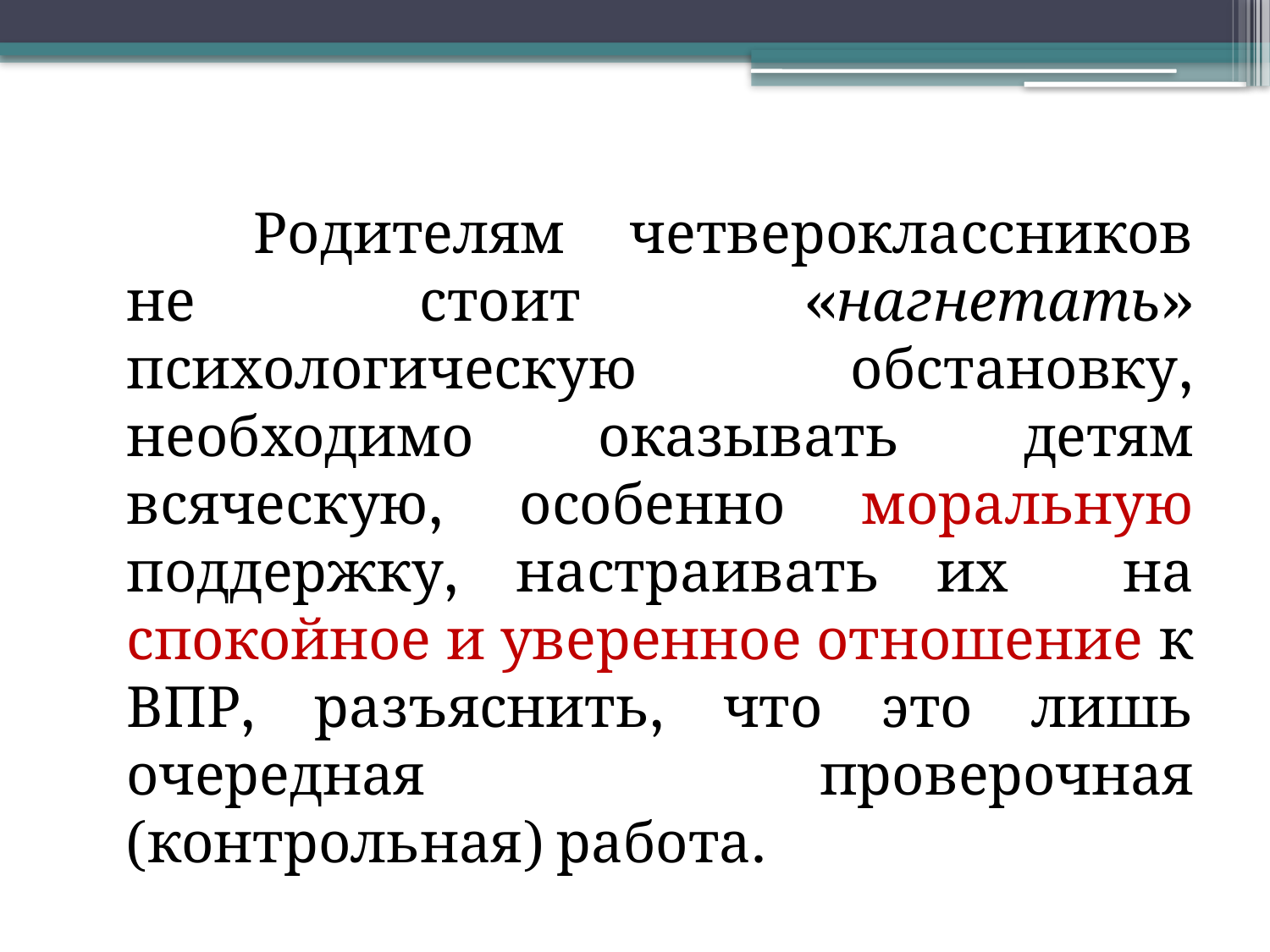

Родителям четвероклассников не стоит «нагнетать» психологическую обстановку, необходимо оказывать детям всяческую, особенно моральную поддержку, настраивать их  на спокойное и уверенное отношение к ВПР, разъяснить, что это лишь очередная проверочная (контрольная) работа.